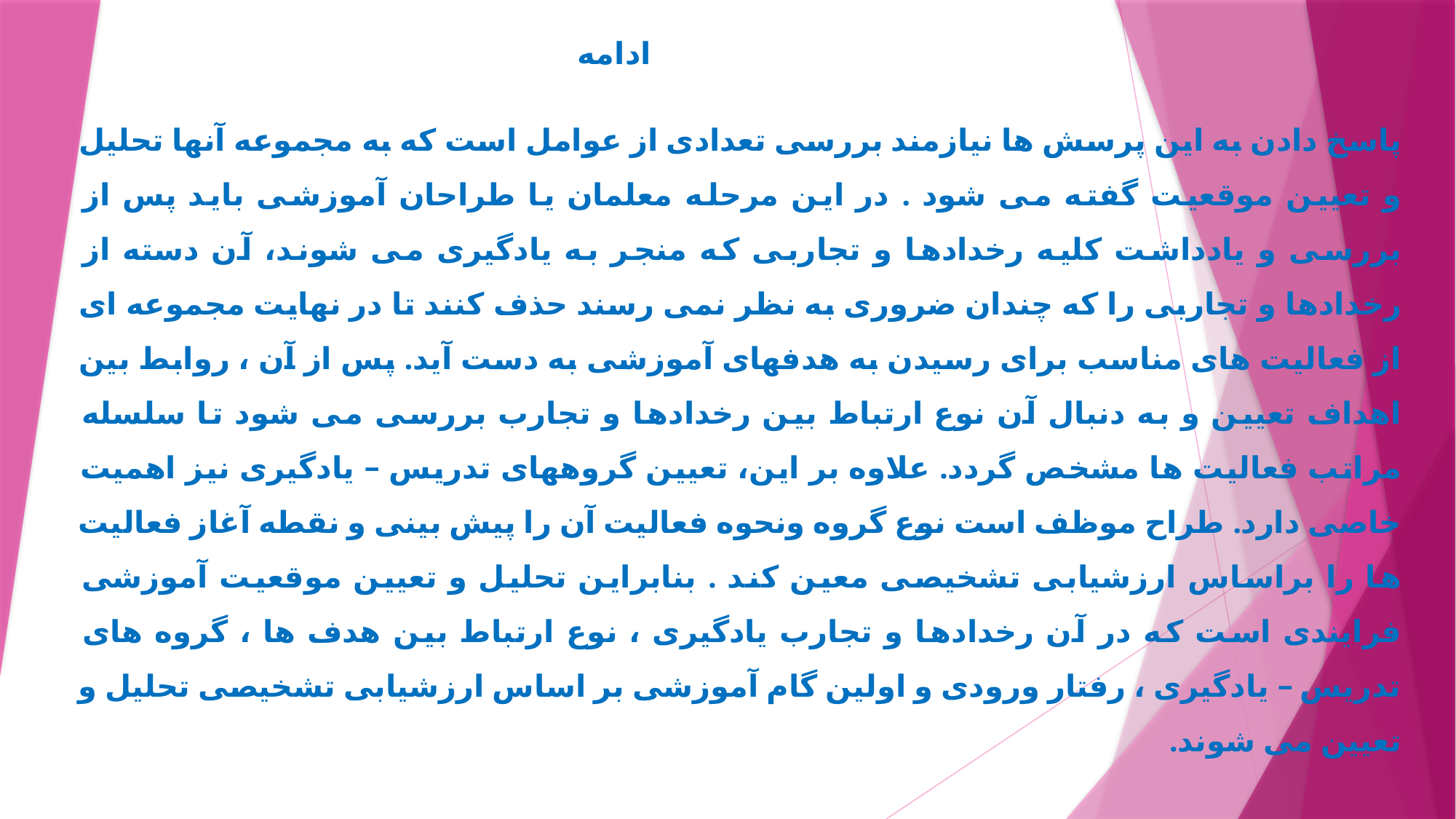

# ادامه
پاسخ دادن به این پرسش ها نیازمند بررسی تعدادی از عوامل است که به مجموعه آنها تحلیل و تعیین موقعیت گفته می شود . در این مرحله معلمان یا طراحان آموزشی باید پس از بررسی و یادداشت کلیه رخدادها و تجاربی که منجر به یادگیری می شوند، آن دسته از رخدادها و تجاربی را که چندان ضروری به نظر نمی رسند حذف کنند تا در نهایت مجموعه ای از فعالیت های مناسب برای رسیدن به هدفهای آموزشی به دست آید. پس از آن ، روابط بین اهداف تعیین و به دنبال آن نوع ارتباط بین رخدادها و تجارب بررسی می شود تا سلسله مراتب فعالیت ها مشخص گردد. علاوه بر این، تعیین گروههای تدریس – یادگیری نیز اهمیت خاصی دارد. طراح موظف است نوع گروه ونحوه فعالیت آن را پیش بینی و نقطه آغاز فعالیت ها را براساس ارزشیابی تشخیصی معین کند . بنابراین تحلیل و تعیین موقعیت آموزشی فرایندی است که در آن رخدادها و تجارب یادگیری ، نوع ارتباط بین هدف ها ، گروه های تدریس – یادگیری ، رفتار ورودی و اولین گام آموزشی بر اساس ارزشیابی تشخیصی تحلیل و تعیین می شوند.